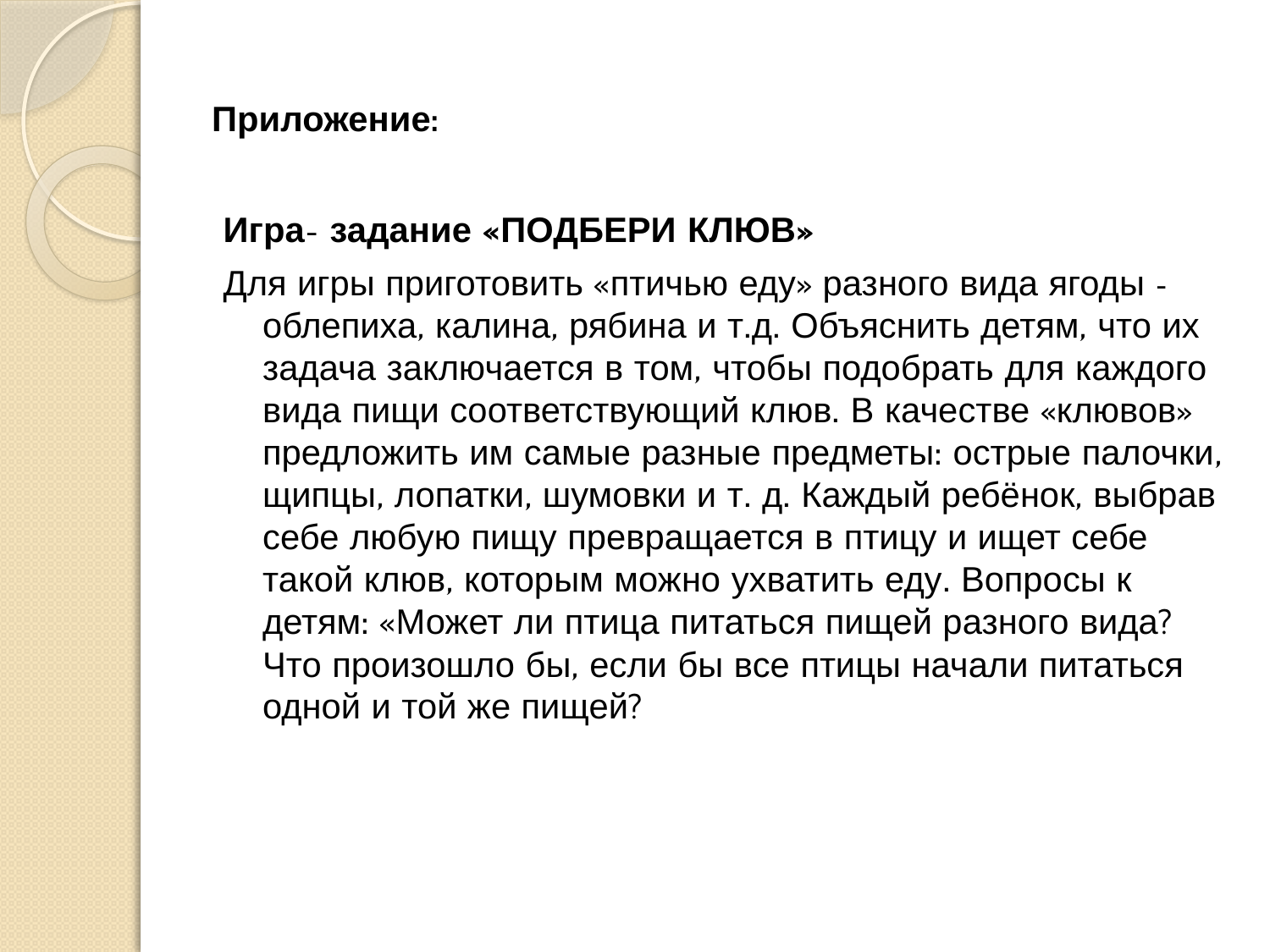

# Приложение:
Игра- задание «ПОДБЕРИ КЛЮВ»
Для игры приготовить «птичью еду» разного вида ягоды -облепиха, калина, рябина и т.д. Объяснить детям, что их задача заключается в том, чтобы подобрать для каждого вида пищи соответствующий клюв. В качестве «клювов» предложить им самые разные предметы: острые палочки, щипцы, лопатки, шумовки и т. д. Каждый ребёнок, выбрав себе любую пищу превращается в птицу и ищет себе такой клюв, которым можно ухватить еду. Вопросы к детям: «Может ли птица питаться пищей разного вида? Что произошло бы, если бы все птицы начали питаться одной и той же пищей?